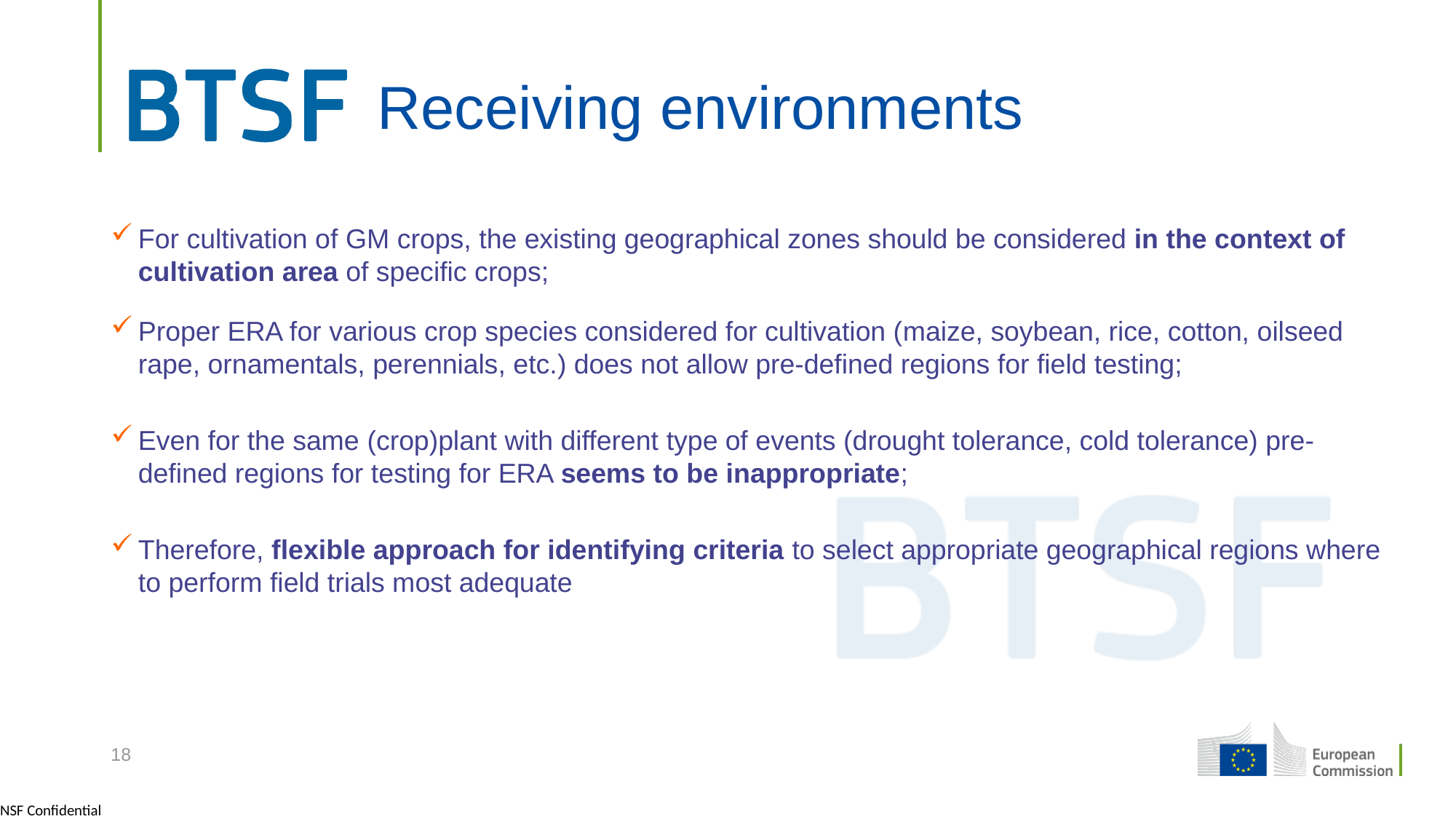

# Receiving environments
For cultivation of GM crops, the existing geographical zones should be considered in the context of cultivation area of specific crops;
Proper ERA for various crop species considered for cultivation (maize, soybean, rice, cotton, oilseed rape, ornamentals, perennials, etc.) does not allow pre-defined regions for field testing;

Even for the same (crop)plant with different type of events (drought tolerance, cold tolerance) pre-defined regions for testing for ERA seems to be inappropriate;

Therefore, flexible approach for identifying criteria to select appropriate geographical regions where to perform field trials most adequate

18